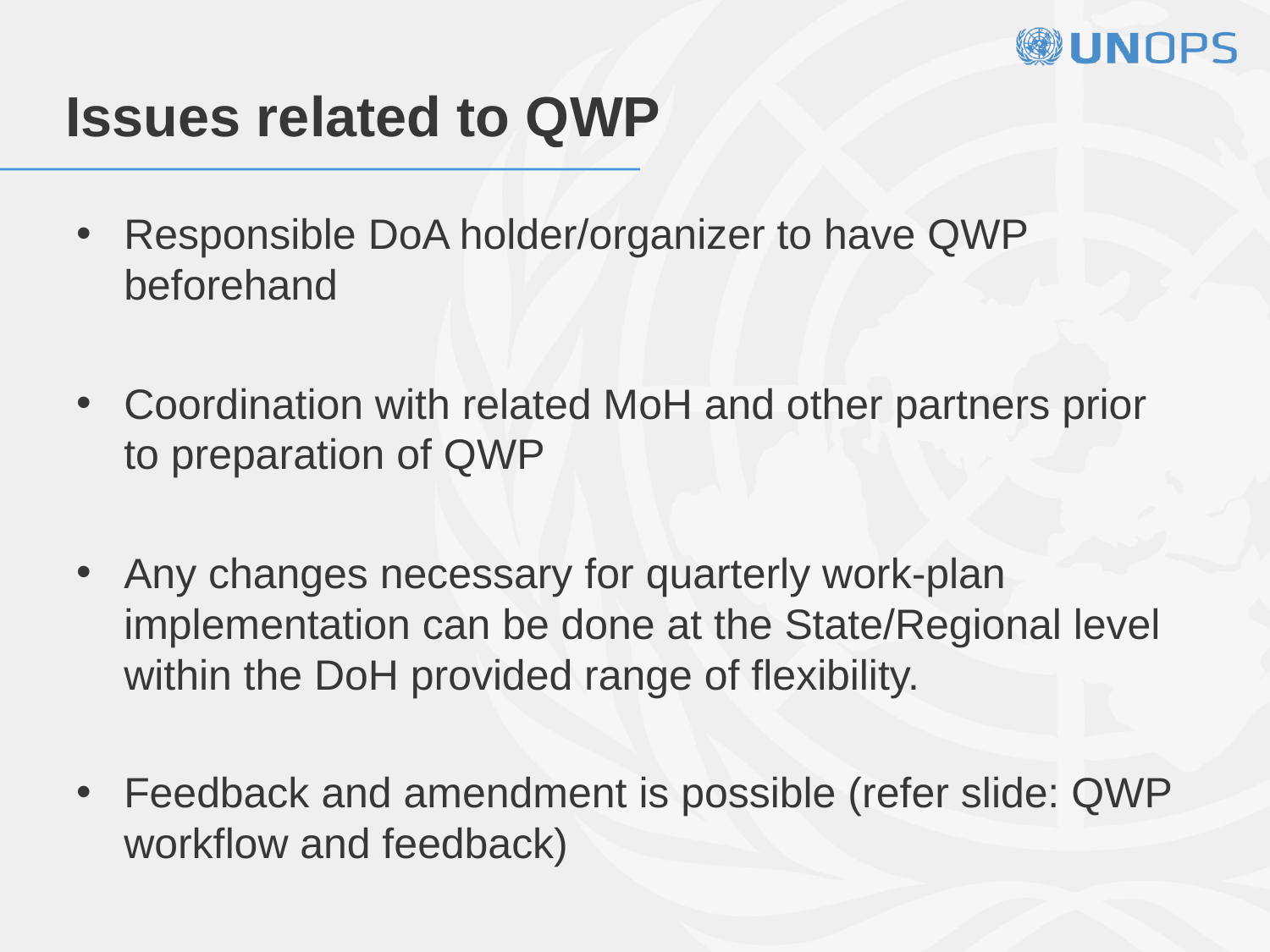

Issues related to QWP
Responsible DoA holder/organizer to have QWP beforehand

Coordination with related MoH and other partners prior to preparation of QWP

Any changes necessary for quarterly work-plan implementation can be done at the State/Regional level within the DoH provided range of flexibility.

Feedback and amendment is possible (refer slide: QWP workflow and feedback)